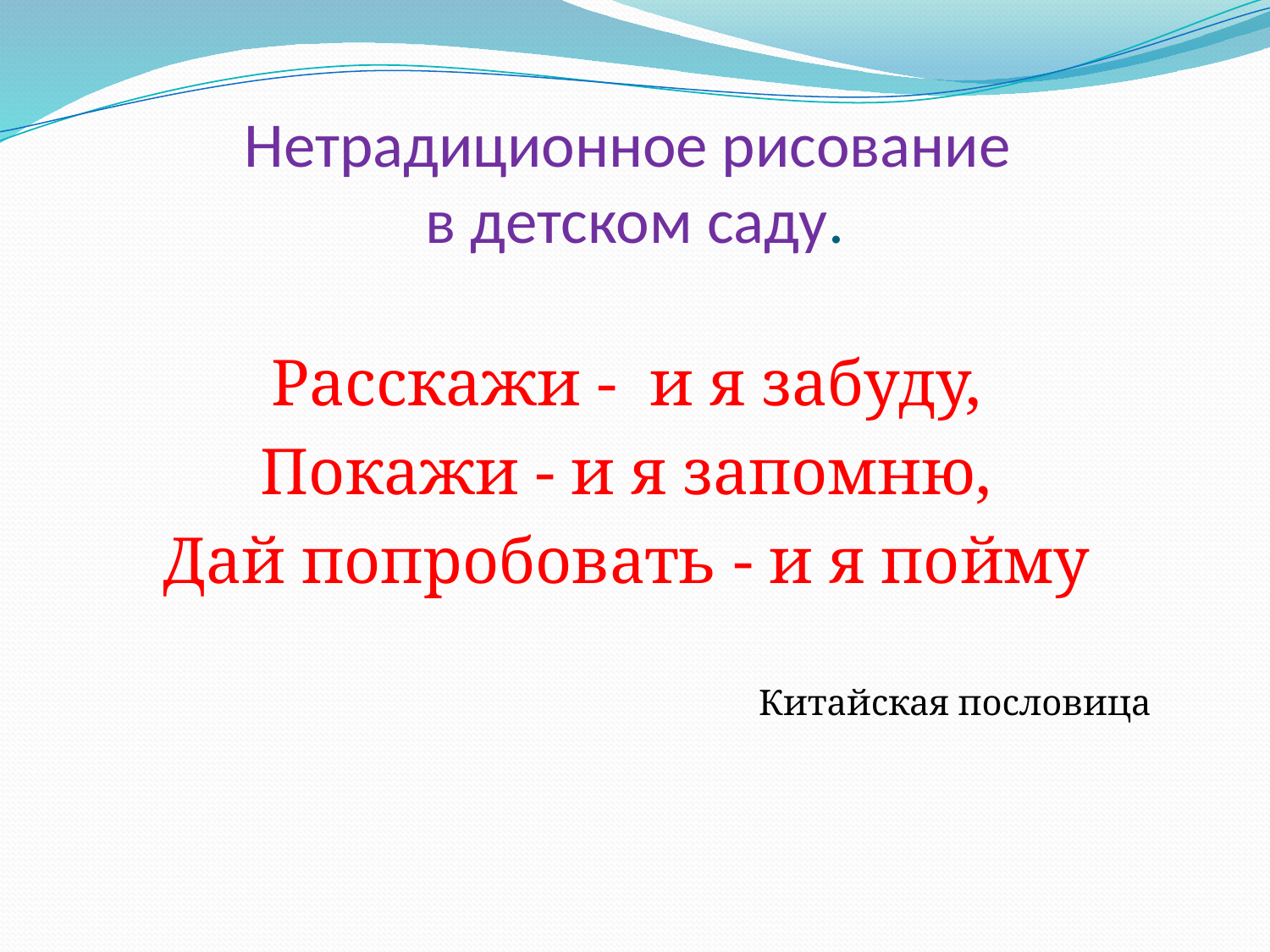

# Нетрадиционное рисование в детском саду.

Расскажи -  и я забуду,
Покажи - и я запомню,
Дай попробовать - и я пойму

                                                      Китайская пословица